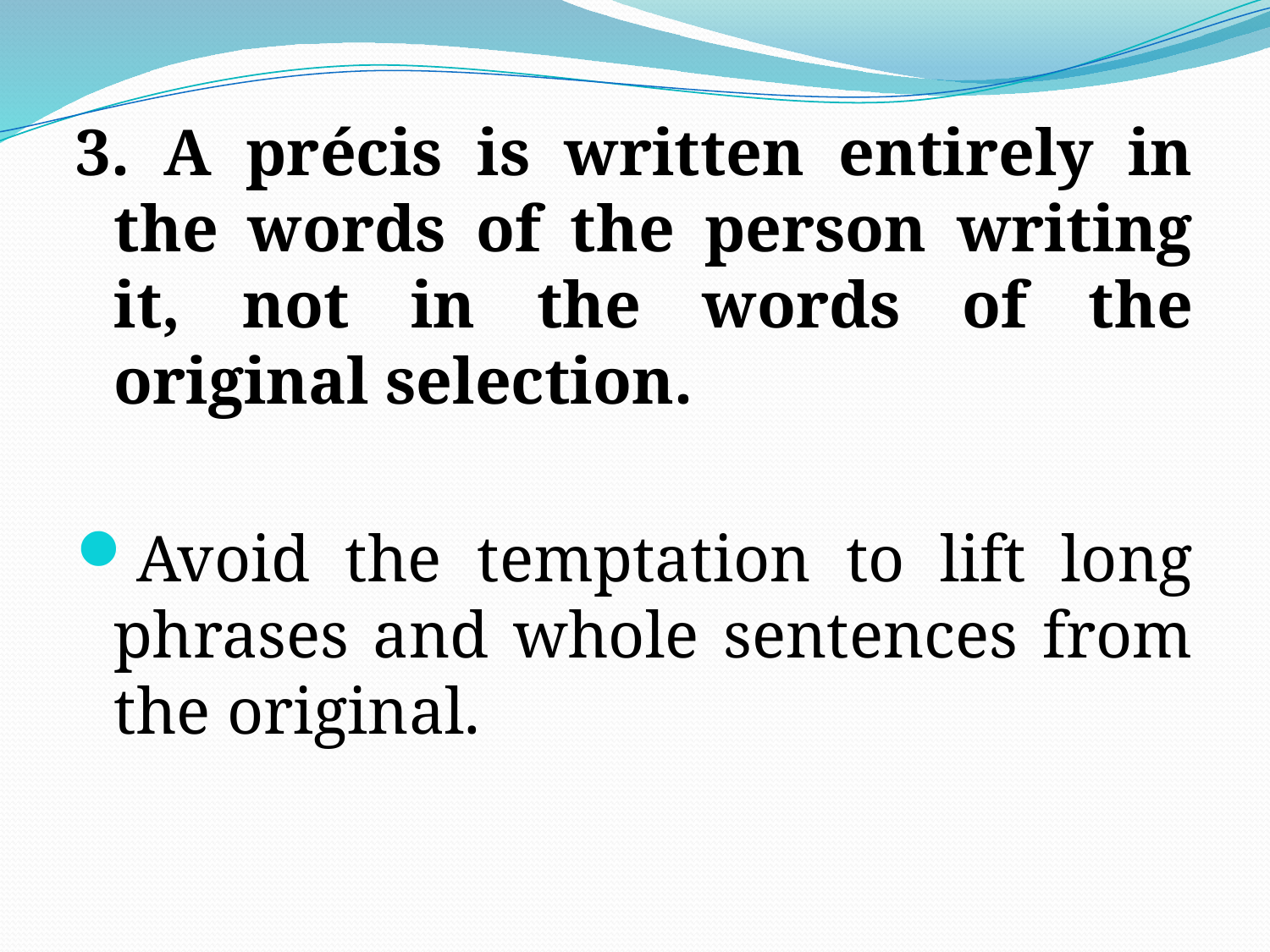

3. A précis is written entirely in the words of the person writing it, not in the words of the original selection.

Avoid the temptation to lift long phrases and whole sentences from the original.